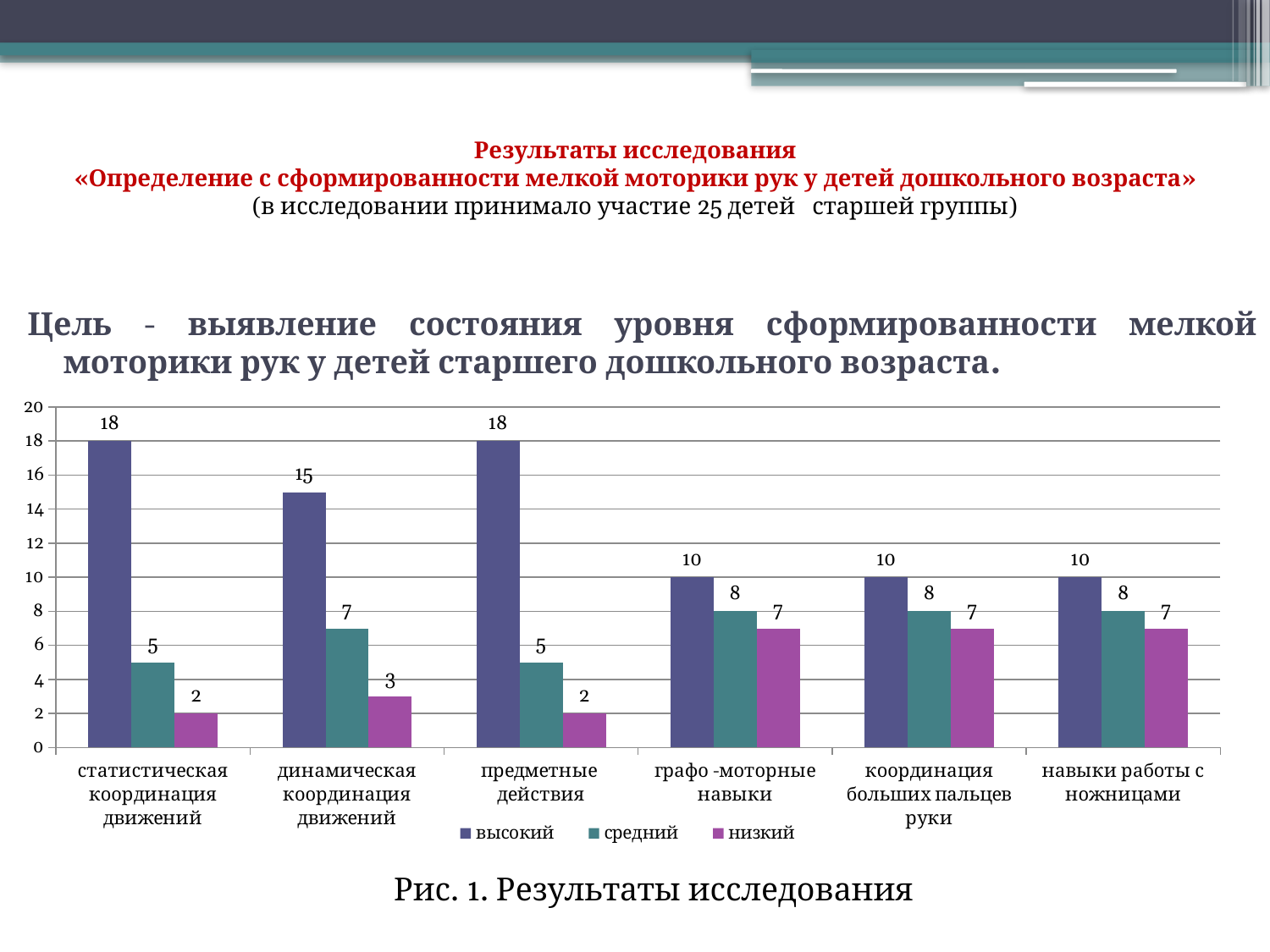

# Результаты исследования «Определение с сформированности мелкой моторики рук у детей дошкольного возраста» (в исследовании принимало участие 25 детей   старшей группы)
Цель - выявление состояния уровня сформированности мелкой моторики рук у детей старшего дошкольного возраста.

### Chart

| Category | высокий  | средний  | низкий  |
|---|---|---|---|
| статистическая координация движений | 18.0 | 5.0 | 2.0 |
| динамическая координация движений | 15.0 | 7.0 | 3.0 |
| предметные  действия | 18.0 | 5.0 | 2.0 |
| графо -моторные навыки | 10.0 | 8.0 | 7.0 |
| координация больших пальцев руки | 10.0 | 8.0 | 7.0 |
| навыки работы с ножницами | 10.0 | 8.0 | 7.0 |
Рис. 1. Результаты исследования